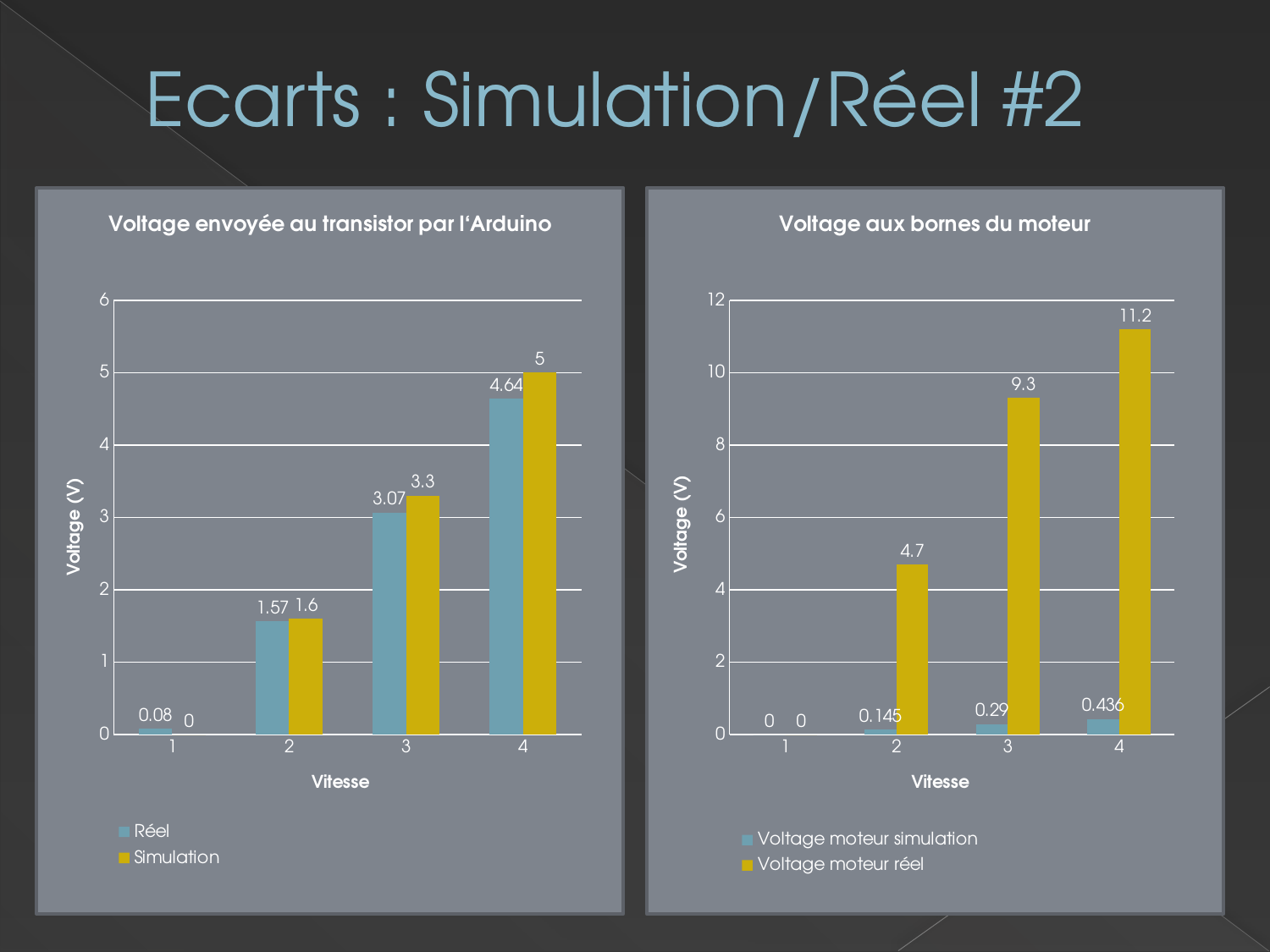

# Ecarts : Simulation/Réel #2

### Chart: Voltage envoyée au transistor par l‘Arduino

| Category |  |  |
|---|---|---|

### Chart: Voltage aux bornes du moteur

| Category |  |  |
|---|---|---|